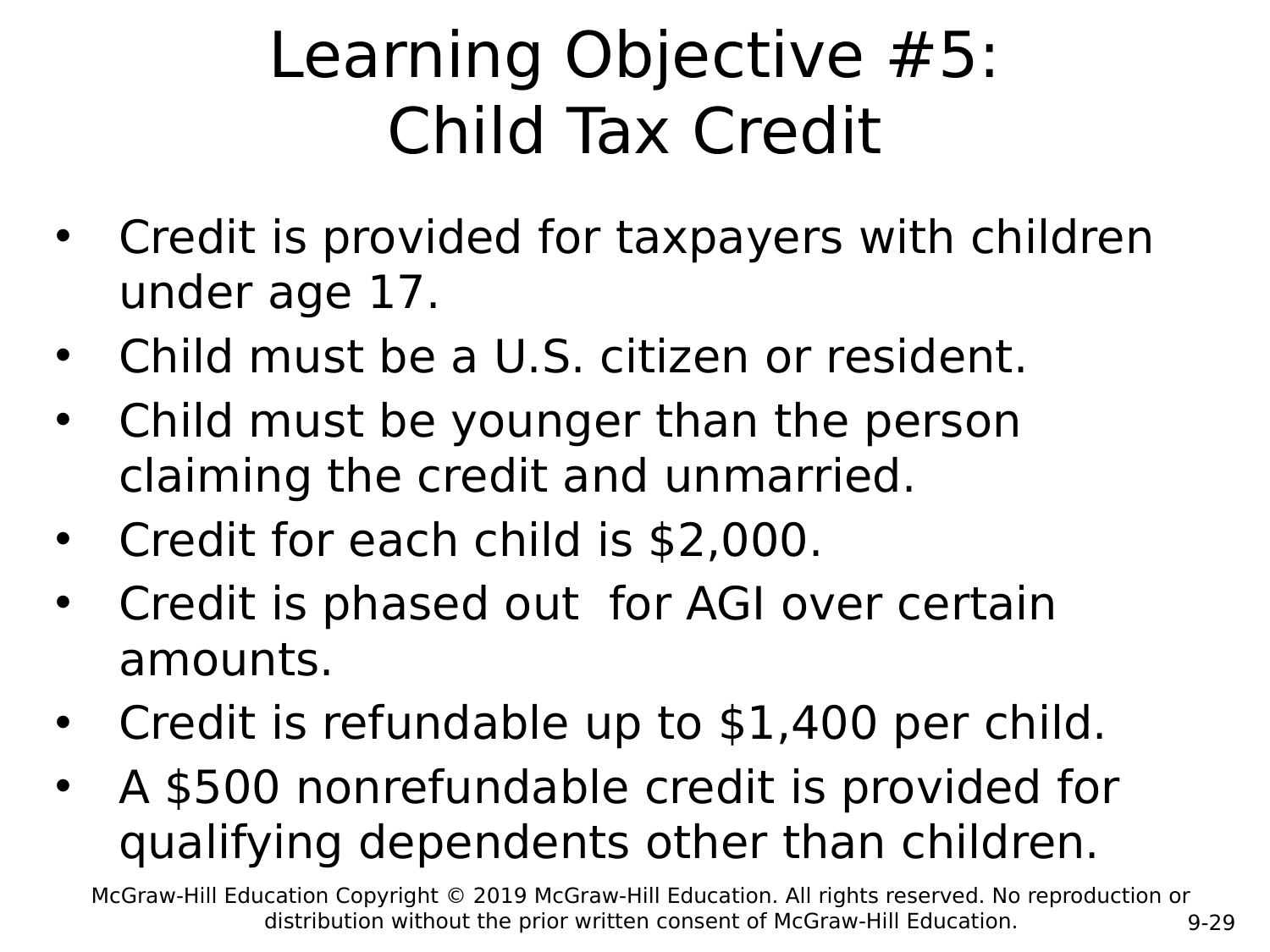

# Learning Objective #5: Child Tax Credit
Credit is provided for taxpayers with children under age 17.
Child must be a U.S. citizen or resident.
Child must be younger than the person claiming the credit and unmarried.
Credit for each child is $2,000.
Credit is phased out  for AGI over certain amounts.
Credit is refundable up to $1,400 per child.
A $500 nonrefundable credit is provided for qualifying dependents other than children.
McGraw-Hill Education Copyright © 2019 McGraw-Hill Education. All rights reserved. No reproduction or distribution without the prior written consent of McGraw-Hill Education.
9-29